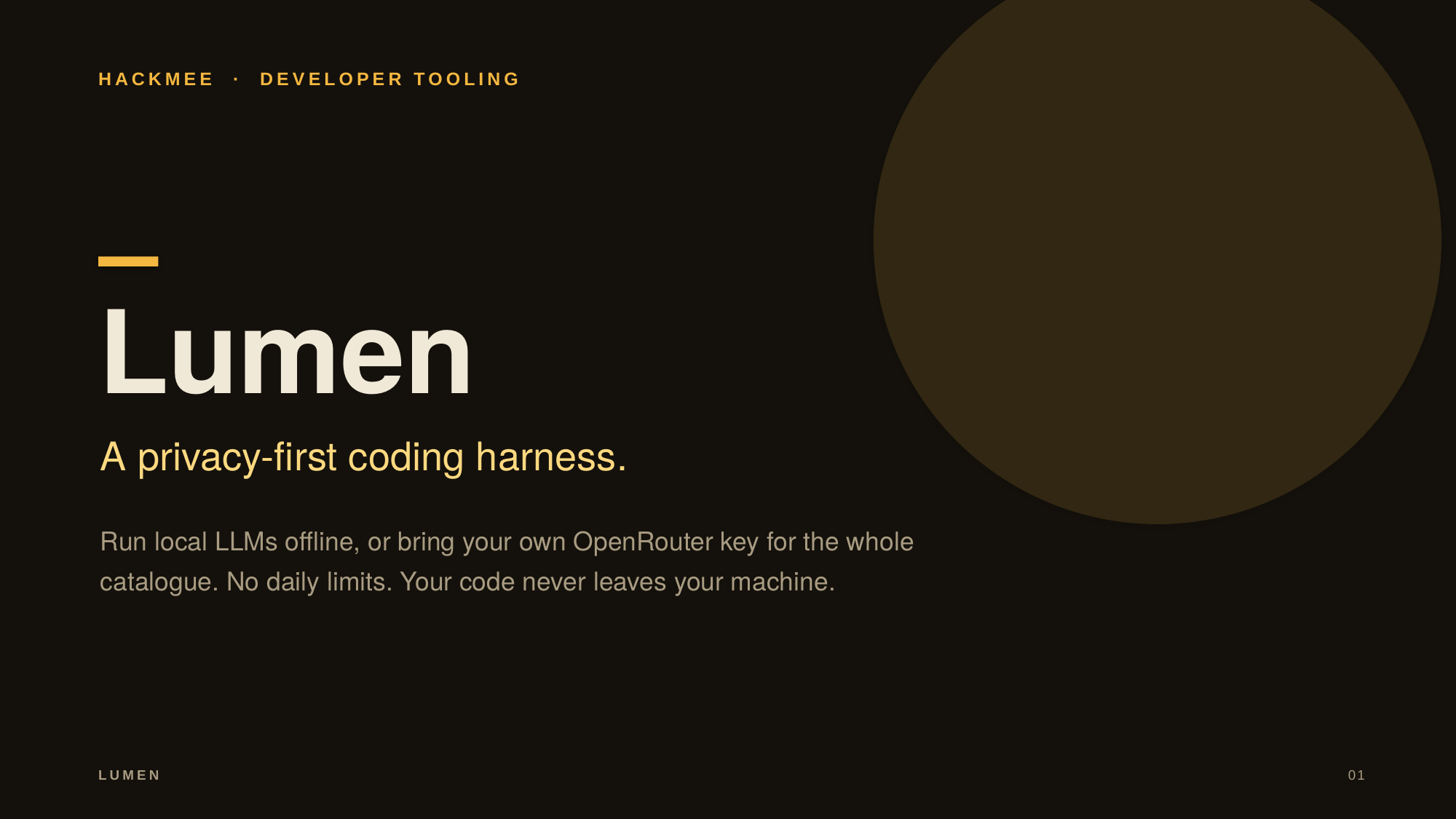

HACKMEE  ·  DEVELOPER TOOLING

Lumen
A privacy-first coding harness.
Run local LLMs offline, or bring your own OpenRouter key for the whole
catalogue. No daily limits. Your code never leaves your machine.
LUMEN
01